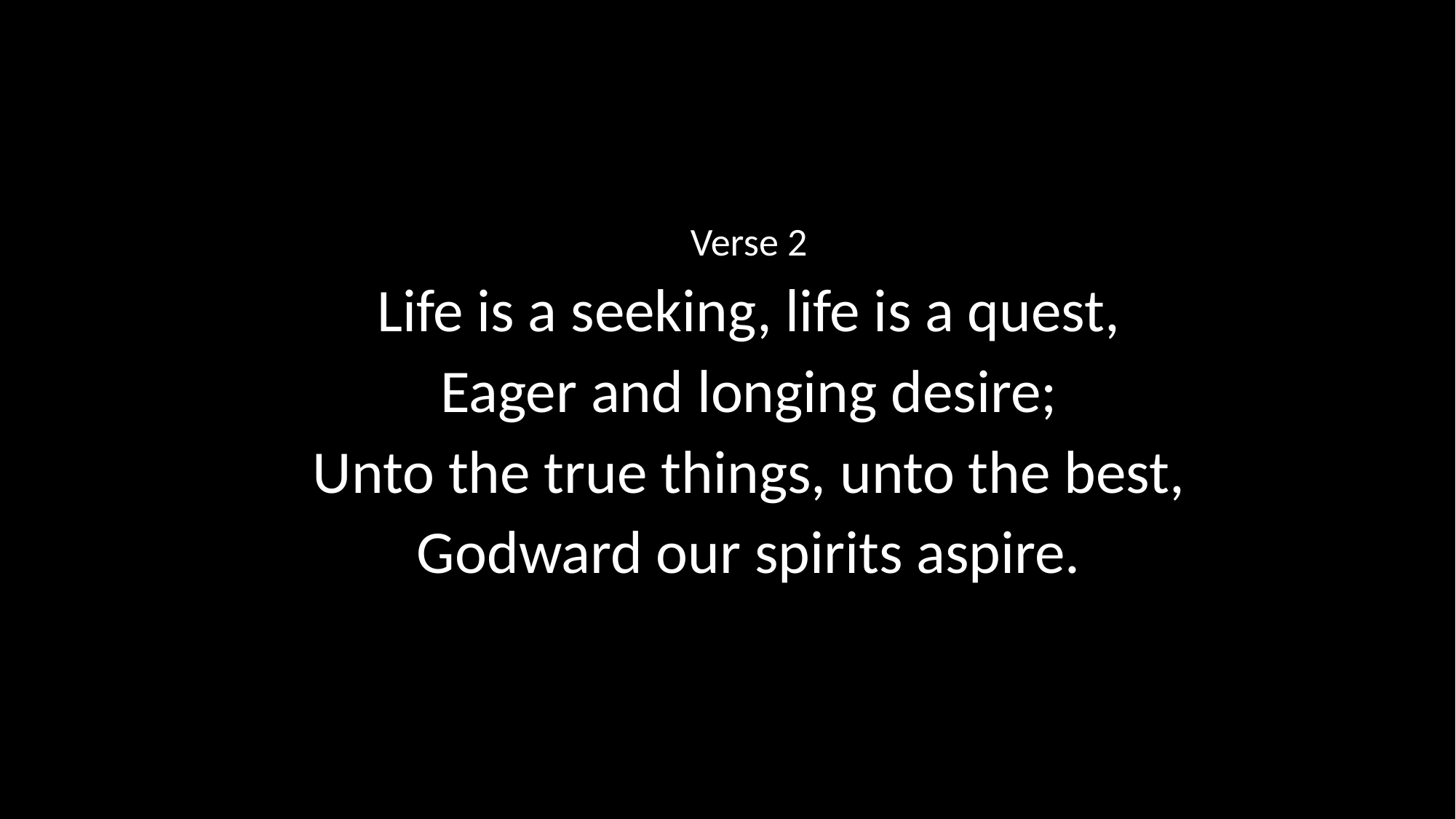

Verse 2
Life is a seeking, life is a quest,
Eager and longing desire;
Unto the true things, unto the best,
Godward our spirits aspire.